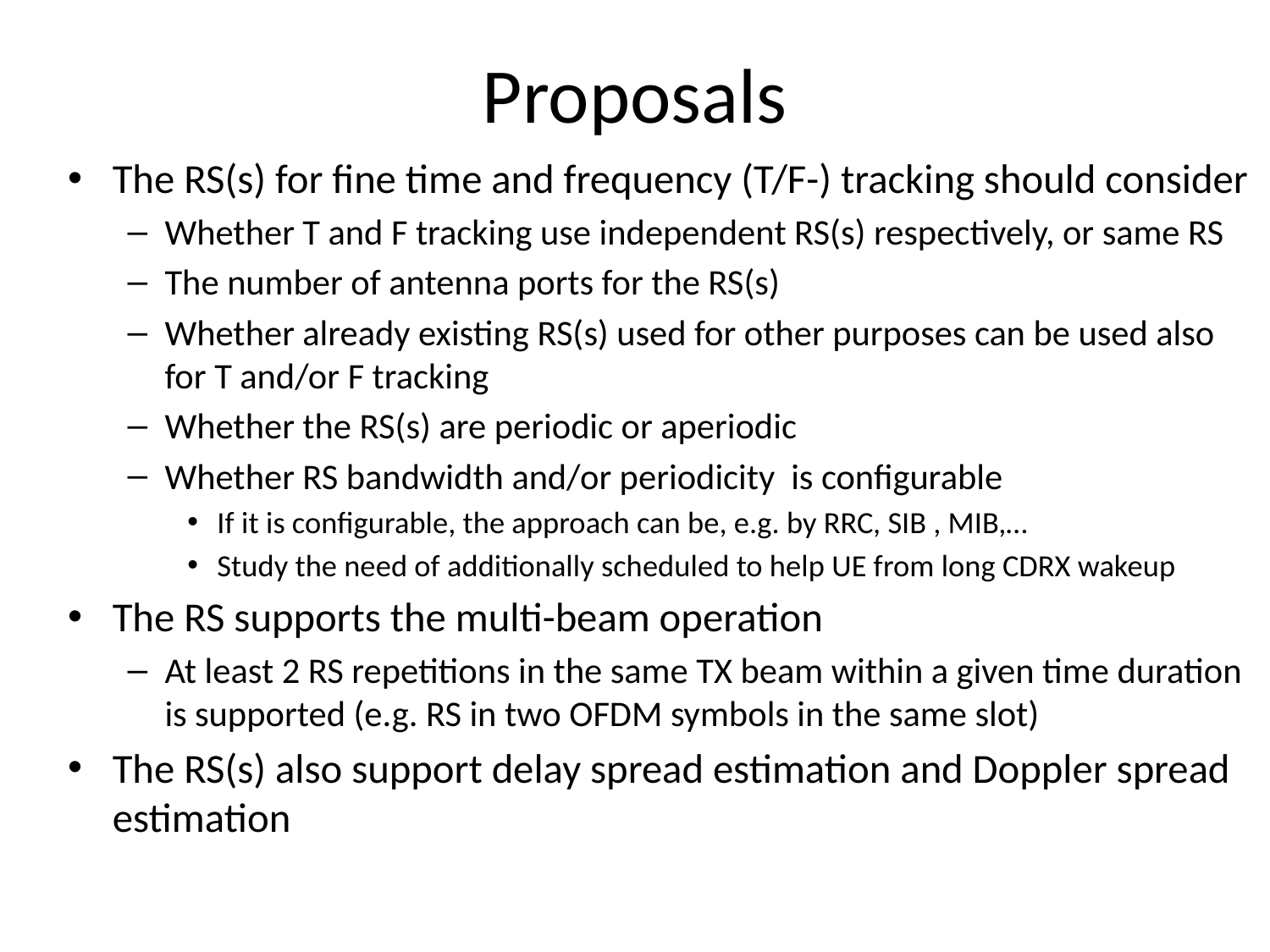

# Proposals
The RS(s) for fine time and frequency (T/F-) tracking should consider
Whether T and F tracking use independent RS(s) respectively, or same RS
The number of antenna ports for the RS(s)
Whether already existing RS(s) used for other purposes can be used also for T and/or F tracking
Whether the RS(s) are periodic or aperiodic
Whether RS bandwidth and/or periodicity  is configurable
If it is configurable, the approach can be, e.g. by RRC, SIB , MIB,…
Study the need of additionally scheduled to help UE from long CDRX wakeup
The RS supports the multi-beam operation
At least 2 RS repetitions in the same TX beam within a given time duration is supported (e.g. RS in two OFDM symbols in the same slot)
The RS(s) also support delay spread estimation and Doppler spread estimation